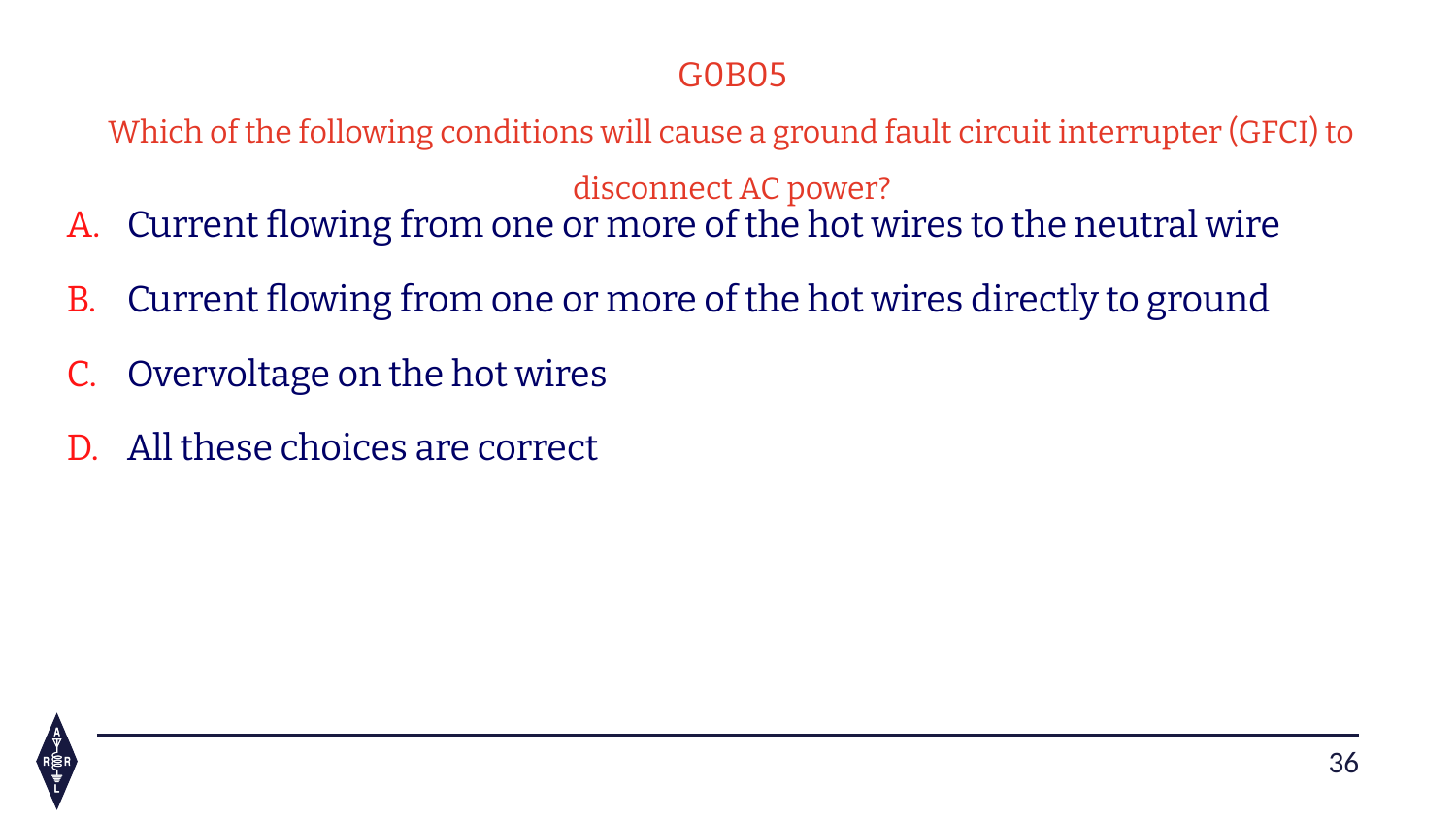

G0B05
Which of the following conditions will cause a ground fault circuit interrupter (GFCI) to disconnect AC power?
Current flowing from one or more of the hot wires to the neutral wire
Current flowing from one or more of the hot wires directly to ground
Overvoltage on the hot wires
All these choices are correct

36